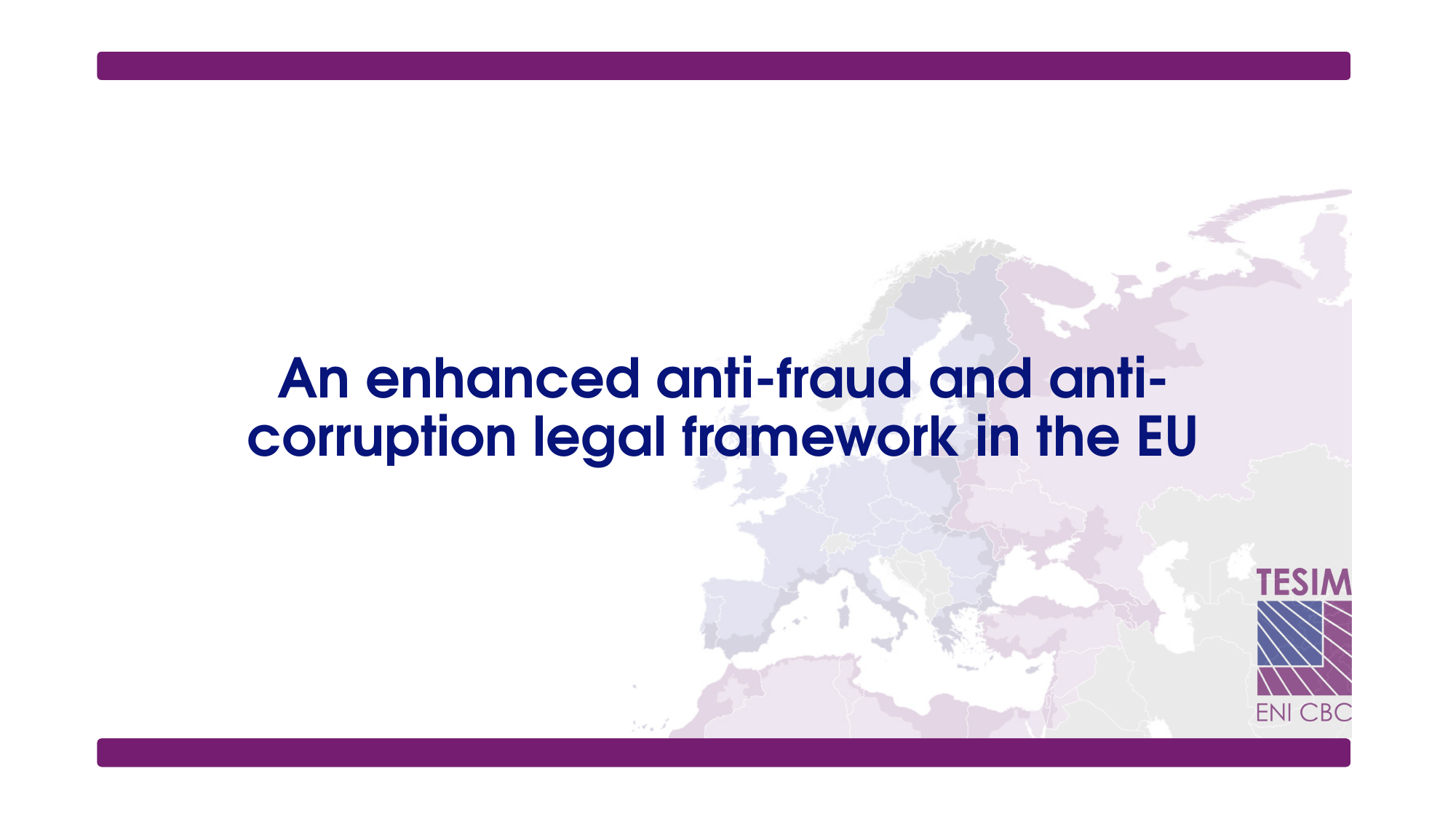

# An enhanced anti-fraud and anti-corruption legal framework in the EU